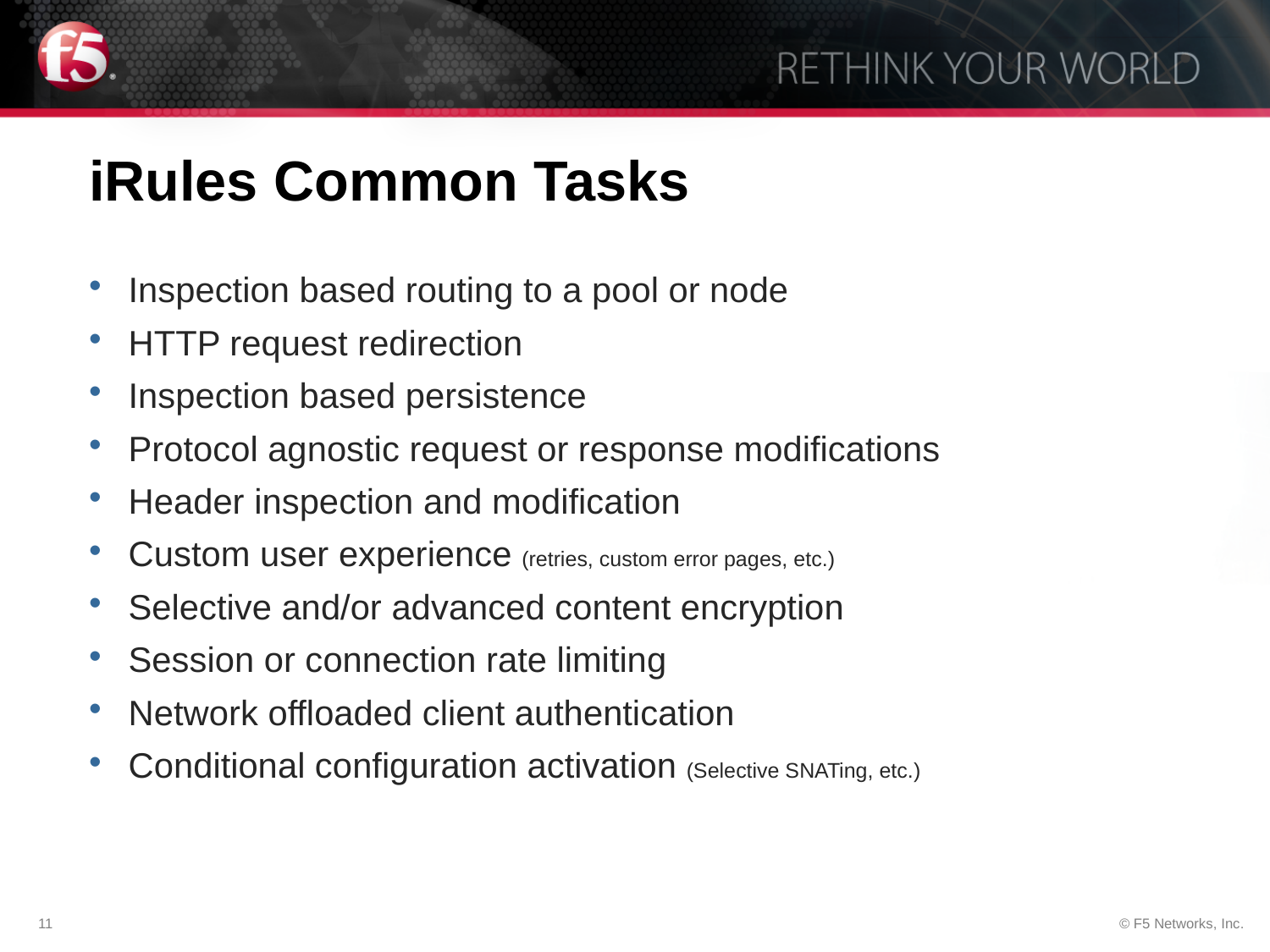

# iRules Common Tasks
Inspection based routing to a pool or node
HTTP request redirection
Inspection based persistence
Protocol agnostic request or response modifications
Header inspection and modification
Custom user experience (retries, custom error pages, etc.)
Selective and/or advanced content encryption
Session or connection rate limiting
Network offloaded client authentication
Conditional configuration activation (Selective SNATing, etc.)